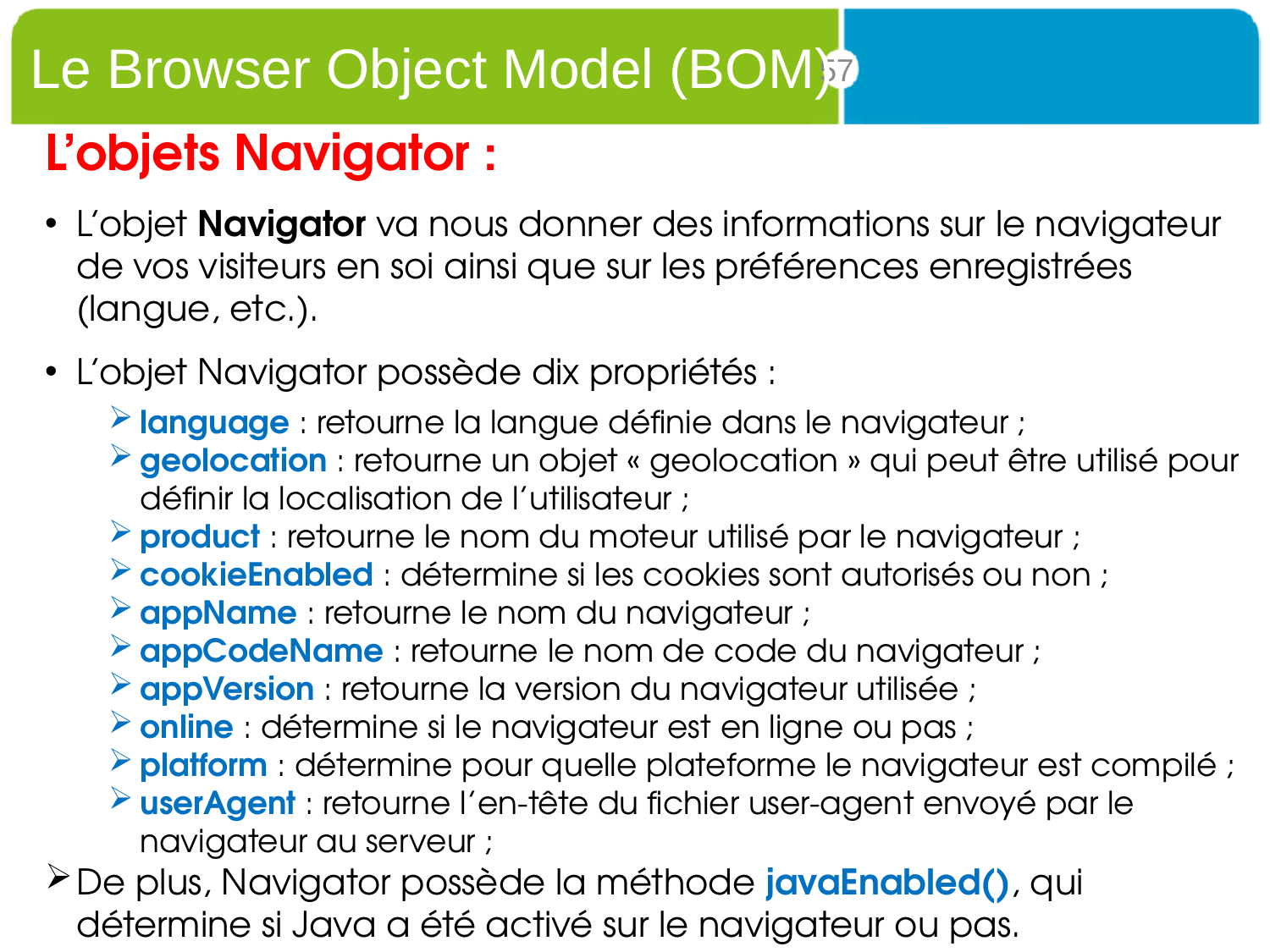

# Le Browser Object Model (BOM)
57
L’objets Navigator :
L’objet Navigator va nous donner des informations sur le navigateur de vos visiteurs en soi ainsi que sur les préférences enregistrées (langue, etc.).
L’objet Navigator possède dix propriétés :
language : retourne la langue définie dans le navigateur ;
geolocation : retourne un objet « geolocation » qui peut être utilisé pour définir la localisation de l’utilisateur ;
product : retourne le nom du moteur utilisé par le navigateur ;
cookieEnabled : détermine si les cookies sont autorisés ou non ;
appName : retourne le nom du navigateur ;
appCodeName : retourne le nom de code du navigateur ;
appVersion : retourne la version du navigateur utilisée ;
online : détermine si le navigateur est en ligne ou pas ;
platform : détermine pour quelle plateforme le navigateur est compilé ;
userAgent : retourne l’en-tête du fichier user-agent envoyé par le navigateur au serveur ;
De plus, Navigator possède la méthode javaEnabled(), qui détermine si Java a été activé sur le navigateur ou pas.